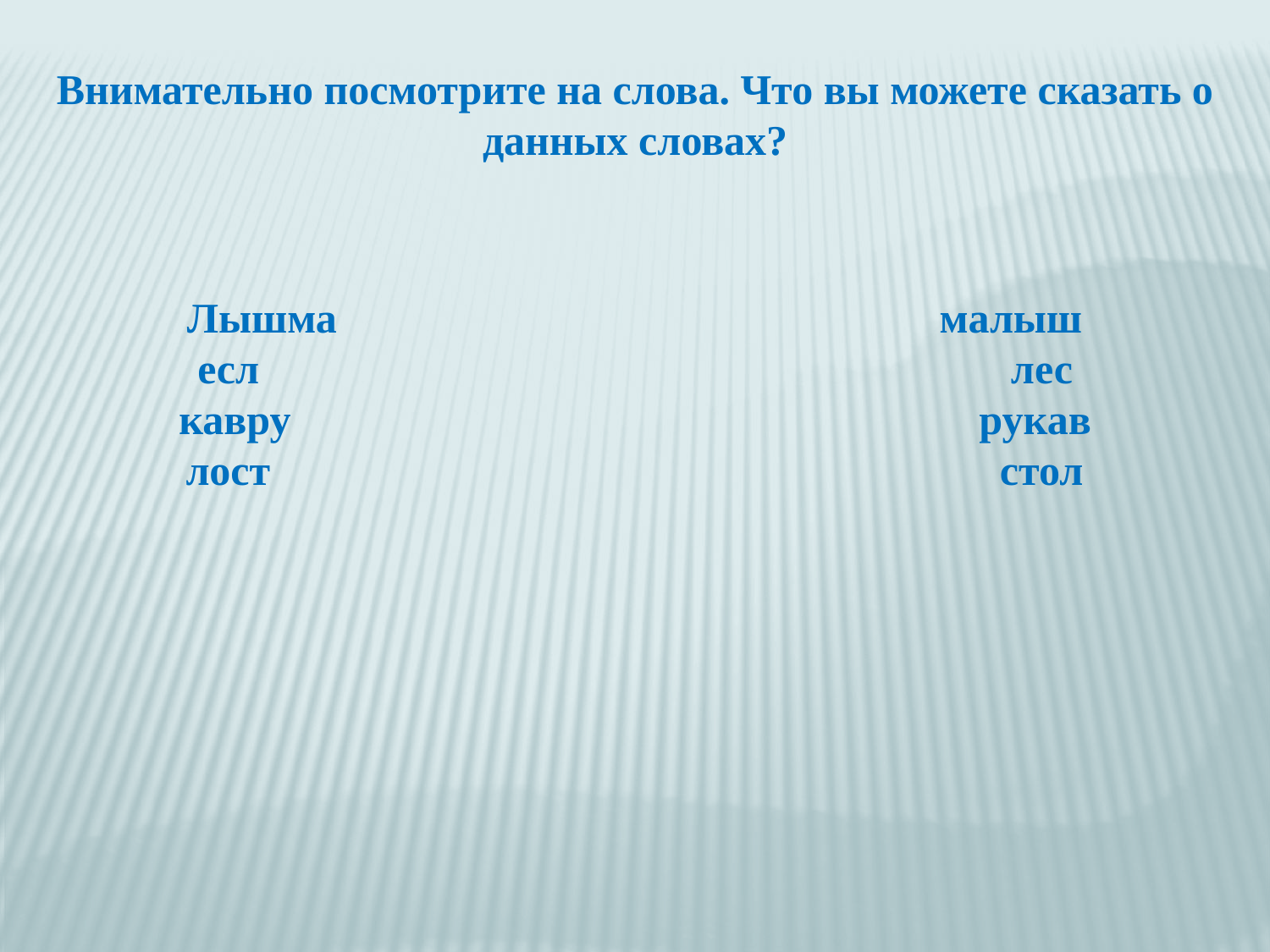

Внимательно посмотрите на слова. Что вы можете сказать о данных словах?

Лышма                                                         малыш
есл                                                                       лес
кавру                                                                 рукав
лост                                                                     стол